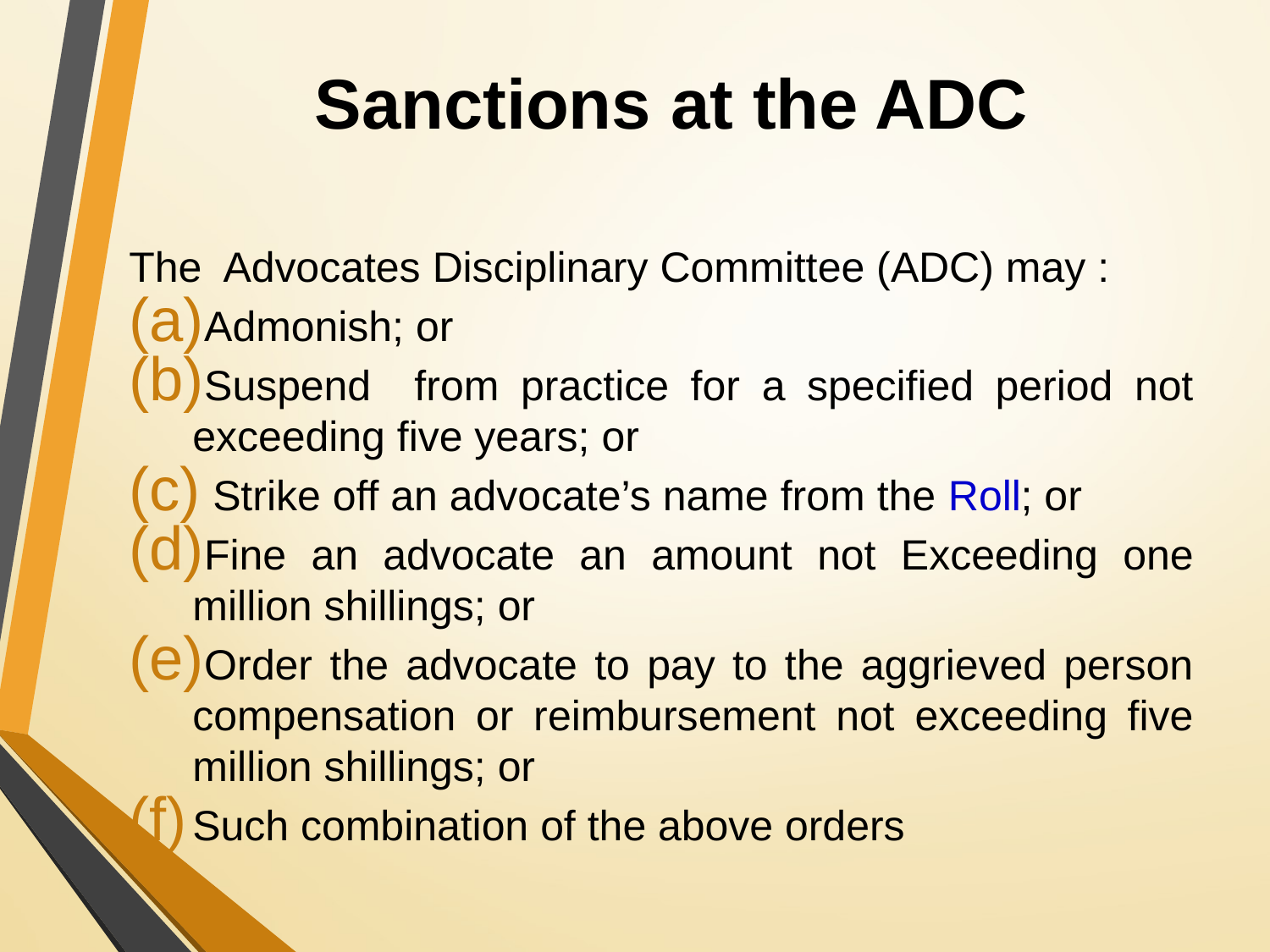

# Sanctions at the ADC
The  Advocates Disciplinary Committee (ADC) may :
Admonish; or
Suspend  from practice for a specified period not exceeding five years; or
 Strike off an advocate’s name from the Roll; or
Fine an advocate an amount not Exceeding one million shillings; or
Order the advocate to pay to the aggrieved person compensation or reimbursement not exceeding five million shillings; or
Such combination of the above orders